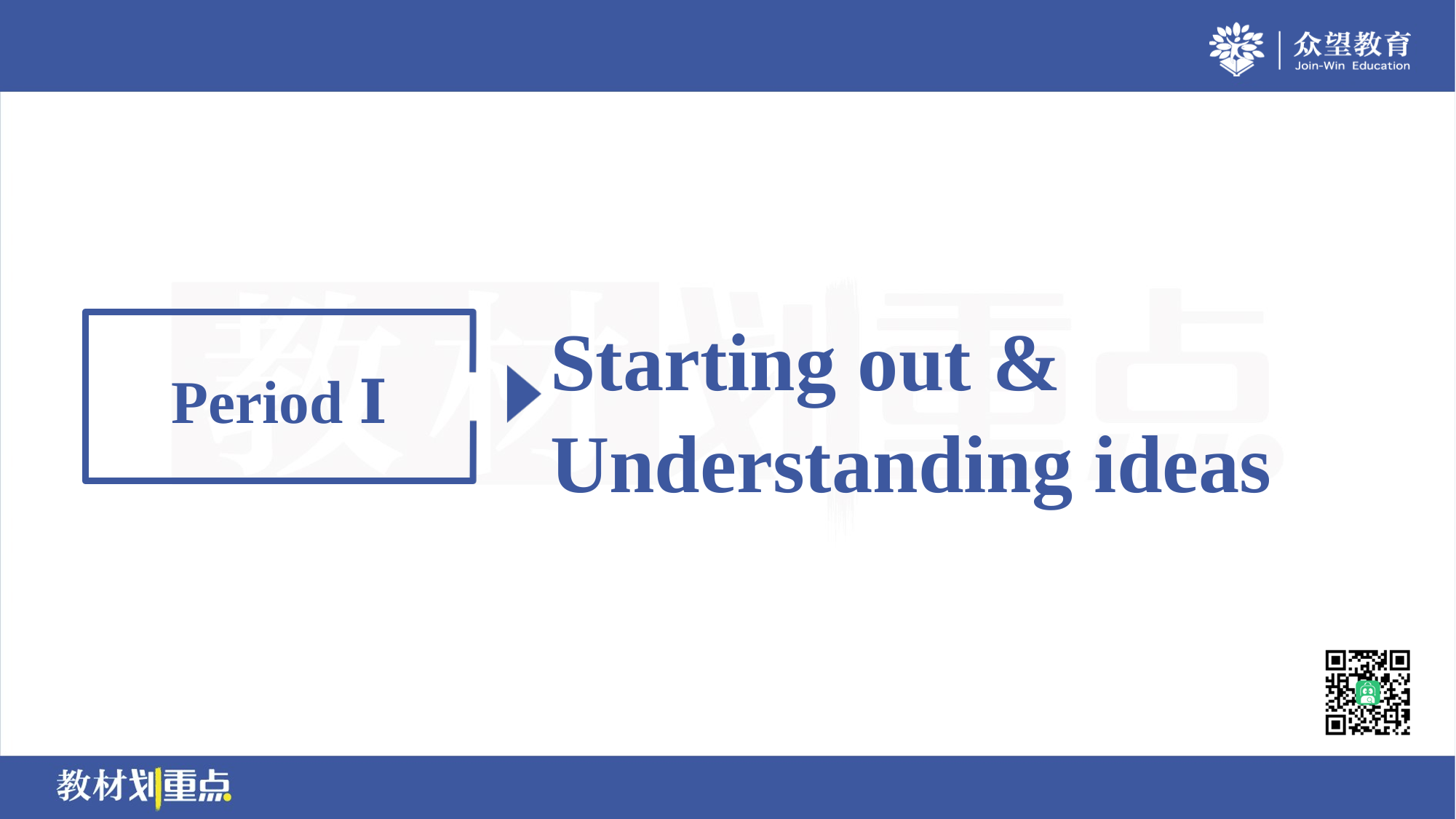

Starting out &
Understanding ideas
Period Ⅰ